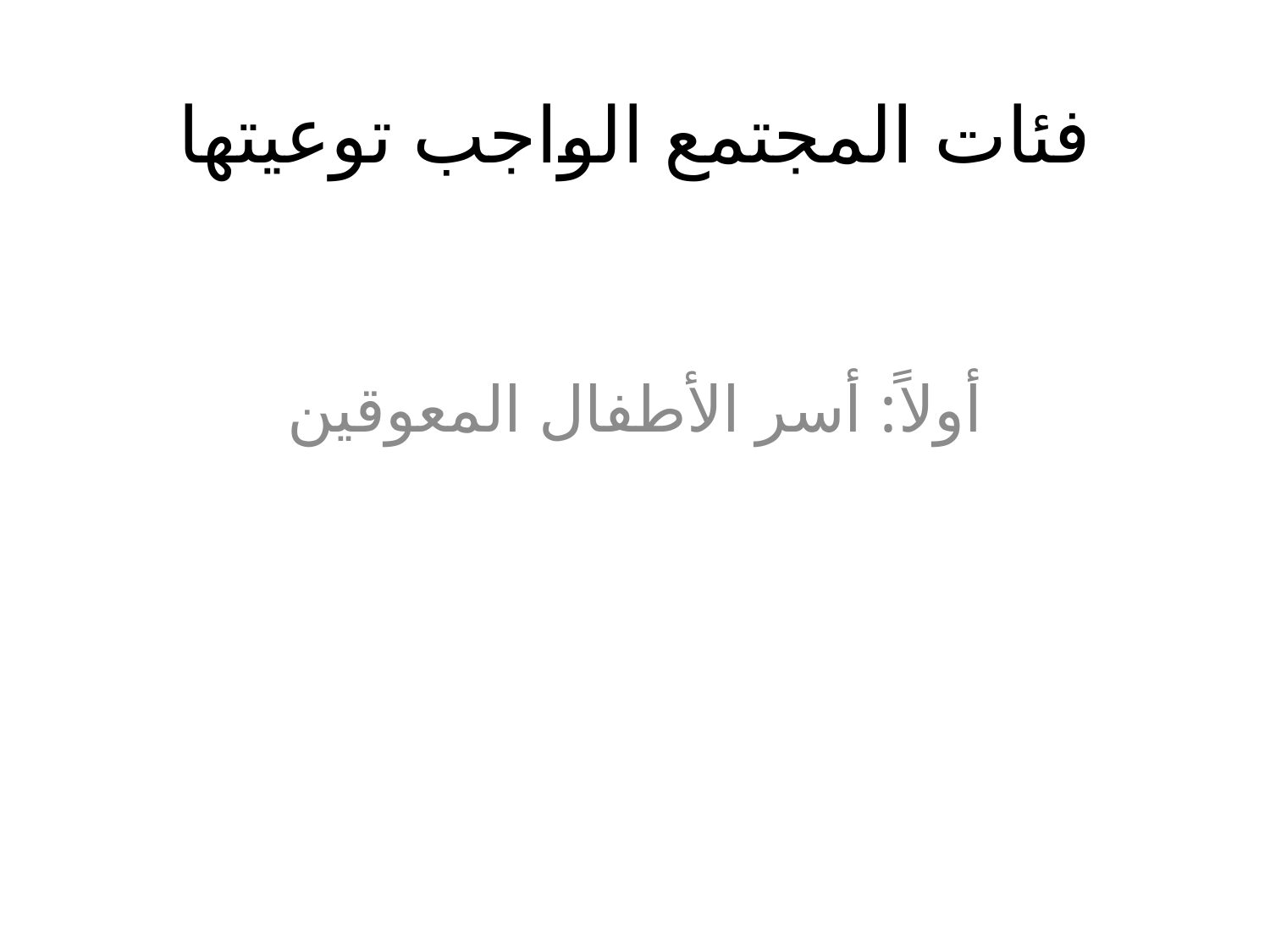

# فئات المجتمع الواجب توعيتها

أولاً: أسر الأطفال المعوقين